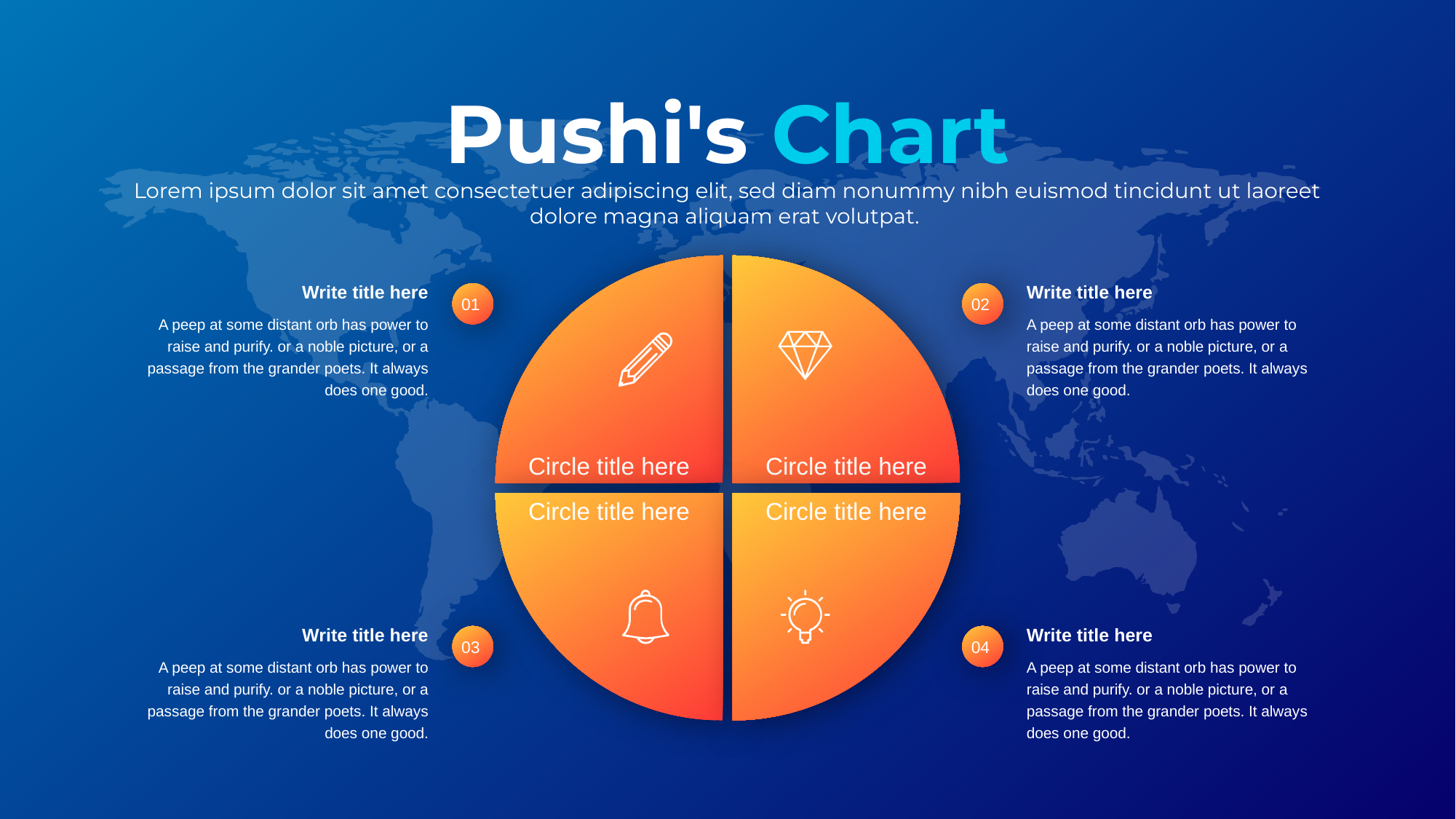

Pushi's Chart

Lorem ipsum dolor sit amet consectetuer adipiscing elit, sed diam nonummy nibh euismod tincidunt ut laoreet dolore magna aliquam erat volutpat.
Circle title here
Circle title here
Write title here
A peep at some distant orb has power to raise and purify. or a noble picture, or a passage from the grander poets. It always does one good.
Write title here
A peep at some distant orb has power to raise and purify. or a noble picture, or a passage from the grander poets. It always does one good.
01
02

Circle title here
Circle title here

Write title here
A peep at some distant orb has power to raise and purify. or a noble picture, or a passage from the grander poets. It always does one good.
Write title here
A peep at some distant orb has power to raise and purify. or a noble picture, or a passage from the grander poets. It always does one good.
03
04